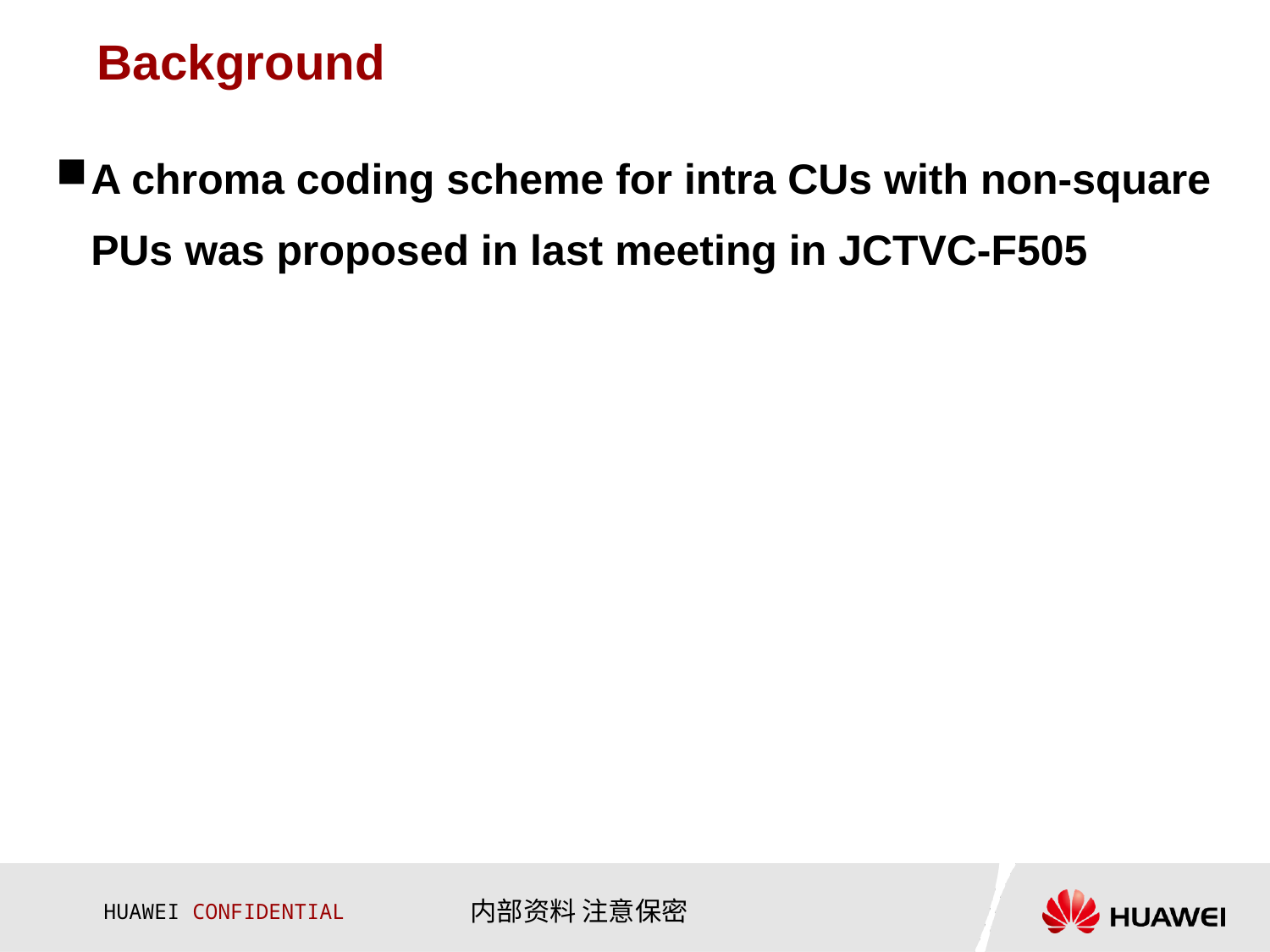

# Background
A chroma coding scheme for intra CUs with non-square PUs was proposed in last meeting in JCTVC-F505